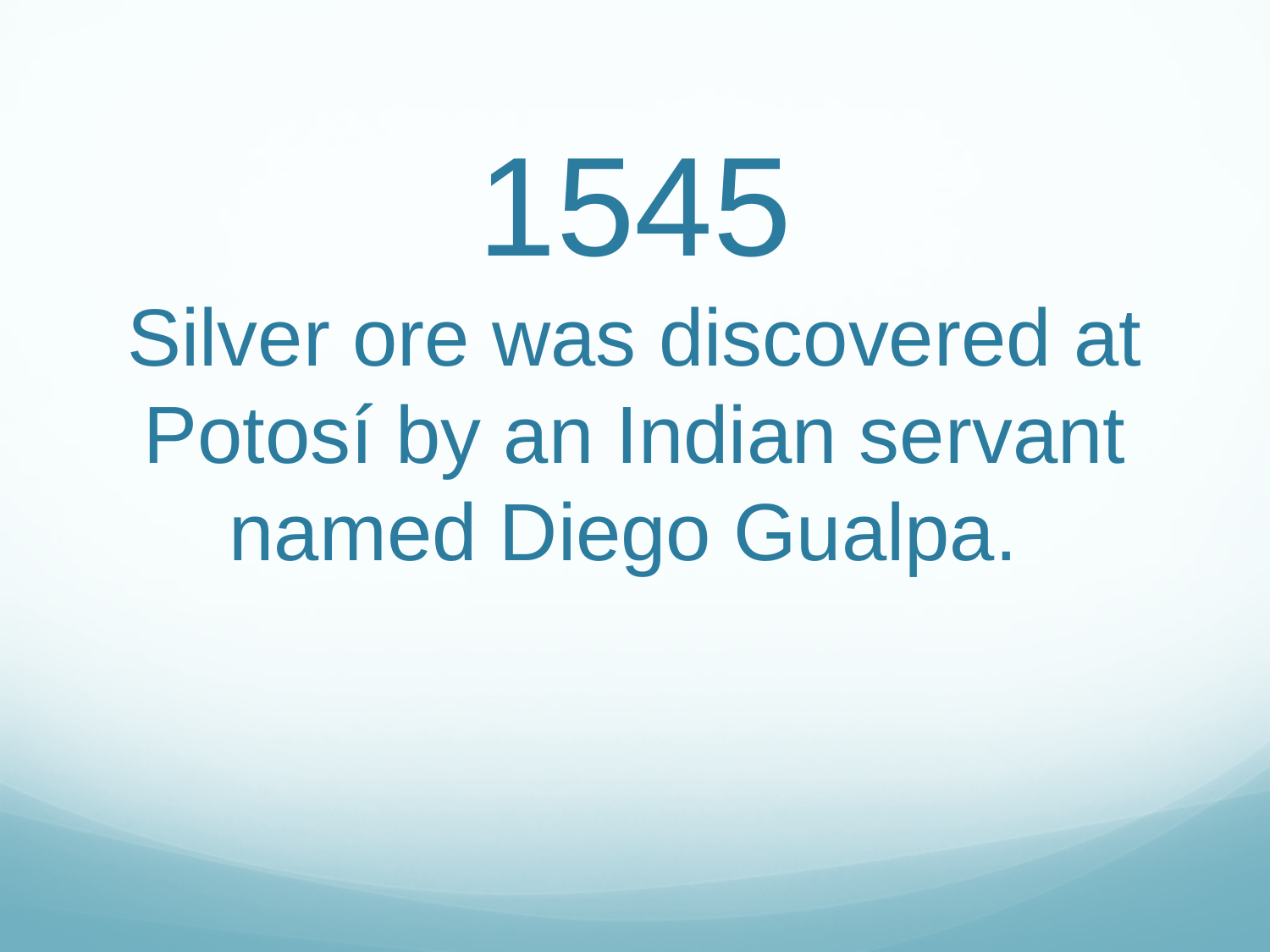

# 1545 Silver ore was discovered at Potosí by an Indian servant named Diego Gualpa.